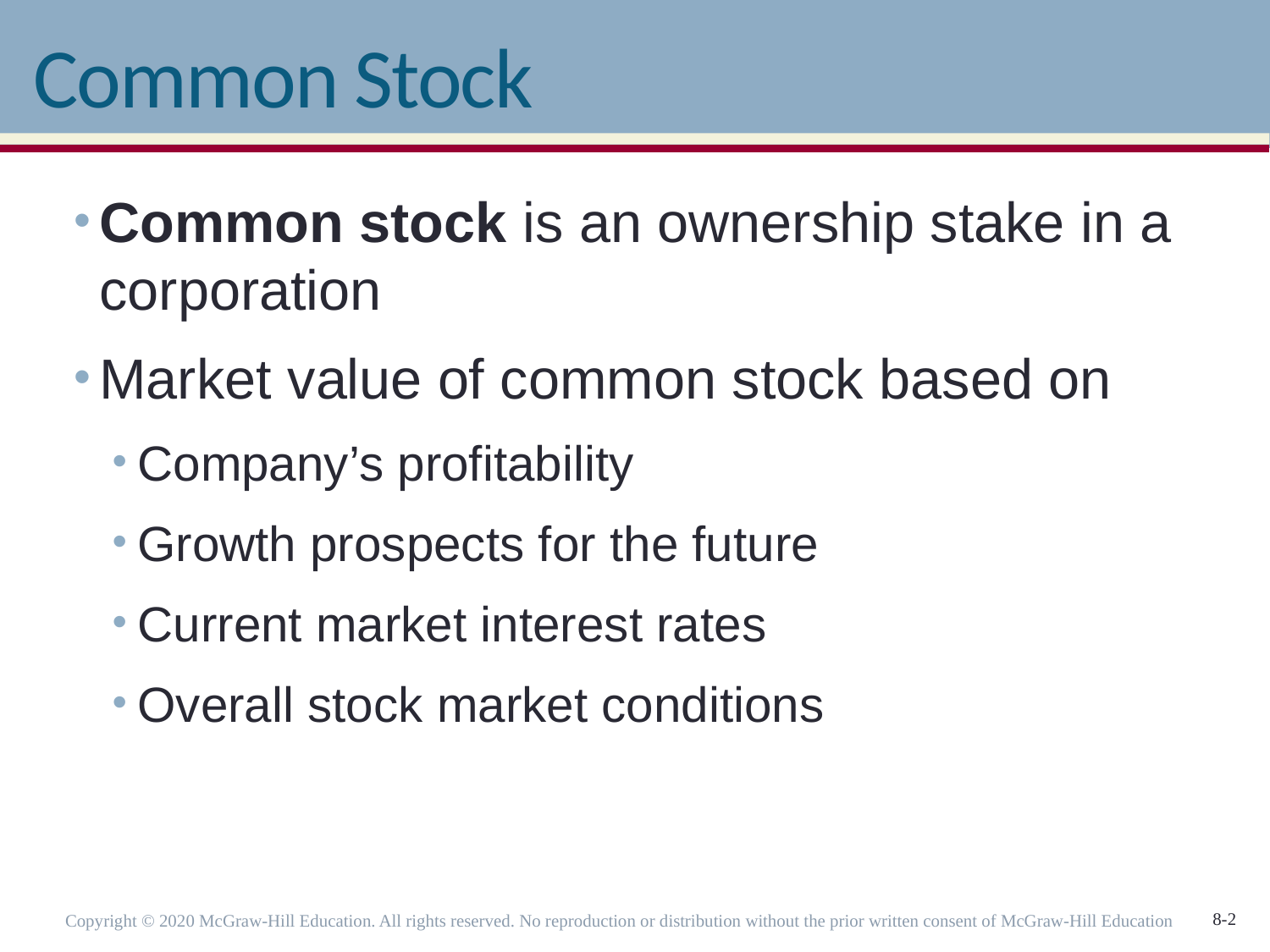

# Common Stock
Common stock is an ownership stake in a corporation
Market value of common stock based on
Company’s profitability
Growth prospects for the future
Current market interest rates
Overall stock market conditions
Copyright © 2020 McGraw-Hill Education. All rights reserved. No reproduction or distribution without the prior written consent of McGraw-Hill Education